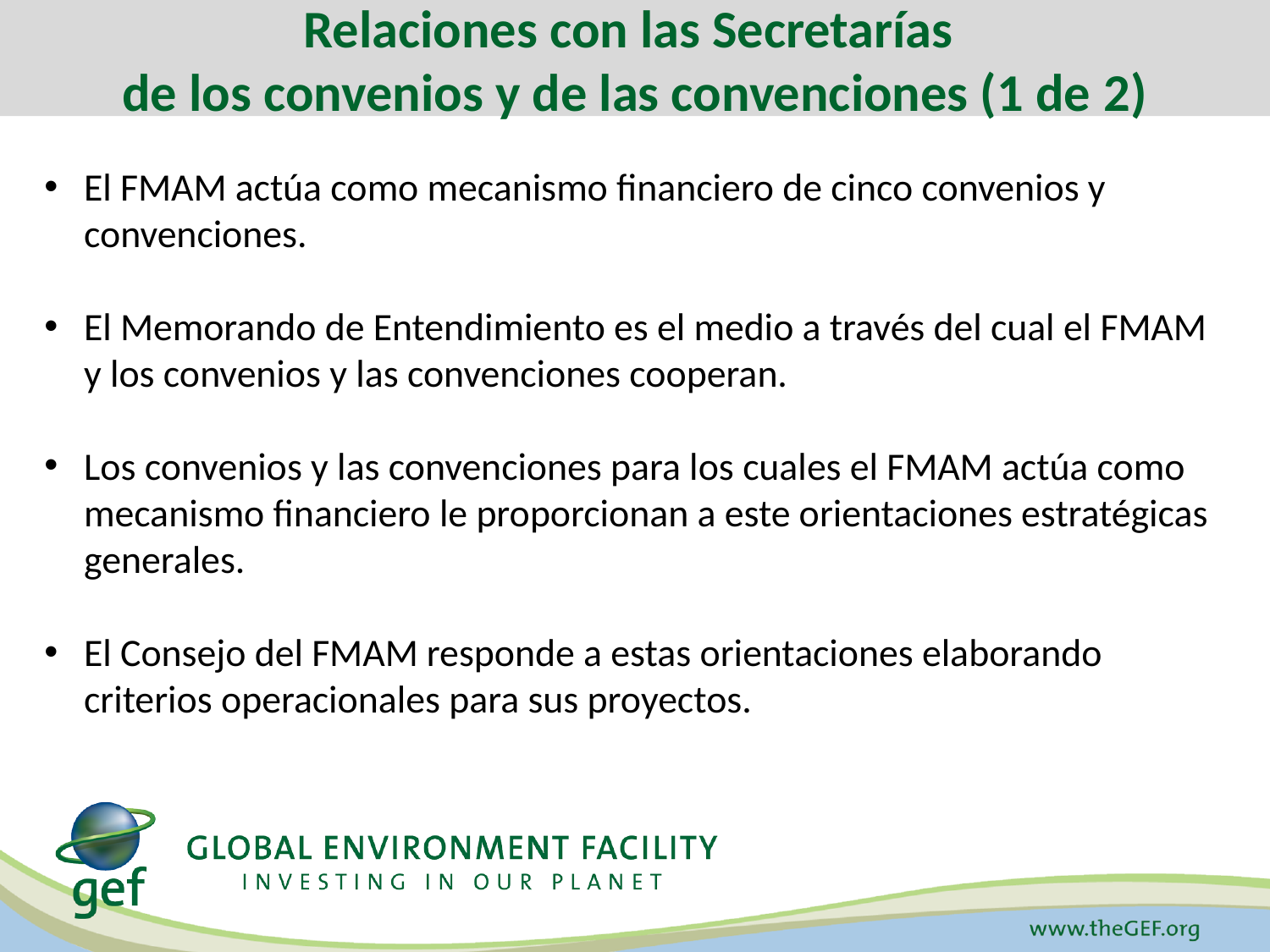

Relaciones con las Secretarías
de los convenios y de las convenciones (1 de 2)
El FMAM actúa como mecanismo financiero de cinco convenios y convenciones.

El Memorando de Entendimiento es el medio a través del cual el FMAM y los convenios y las convenciones cooperan.

Los convenios y las convenciones para los cuales el FMAM actúa como mecanismo financiero le proporcionan a este orientaciones estratégicas generales.

El Consejo del FMAM responde a estas orientaciones elaborando criterios operacionales para sus proyectos.